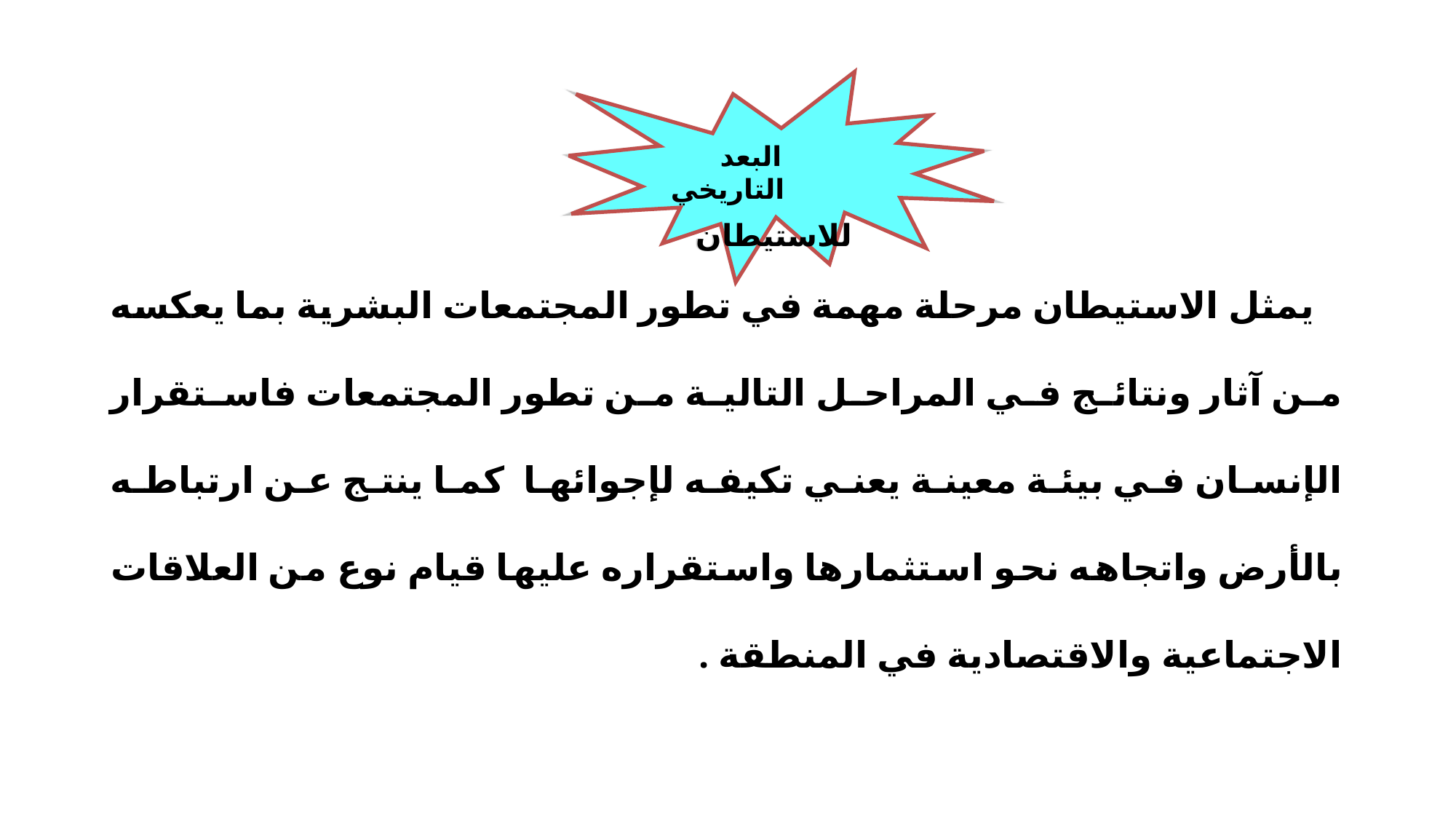

يمثل الاستيطان مرحلة مهمة في تطور المجتمعات البشرية بما يعكسه من آثار ونتائج في المراحل التالية من تطور المجتمعات فاستقرار الإنسان في بيئة معينة يعني تكيفه لإجوائها  كما ينتج عن ارتباطه بالأرض واتجاهه نحو استثمارها واستقراره عليها قيام نوع من العلاقات الاجتماعية والاقتصادية في المنطقة .
         البعد التاريخي
   للاستيطان